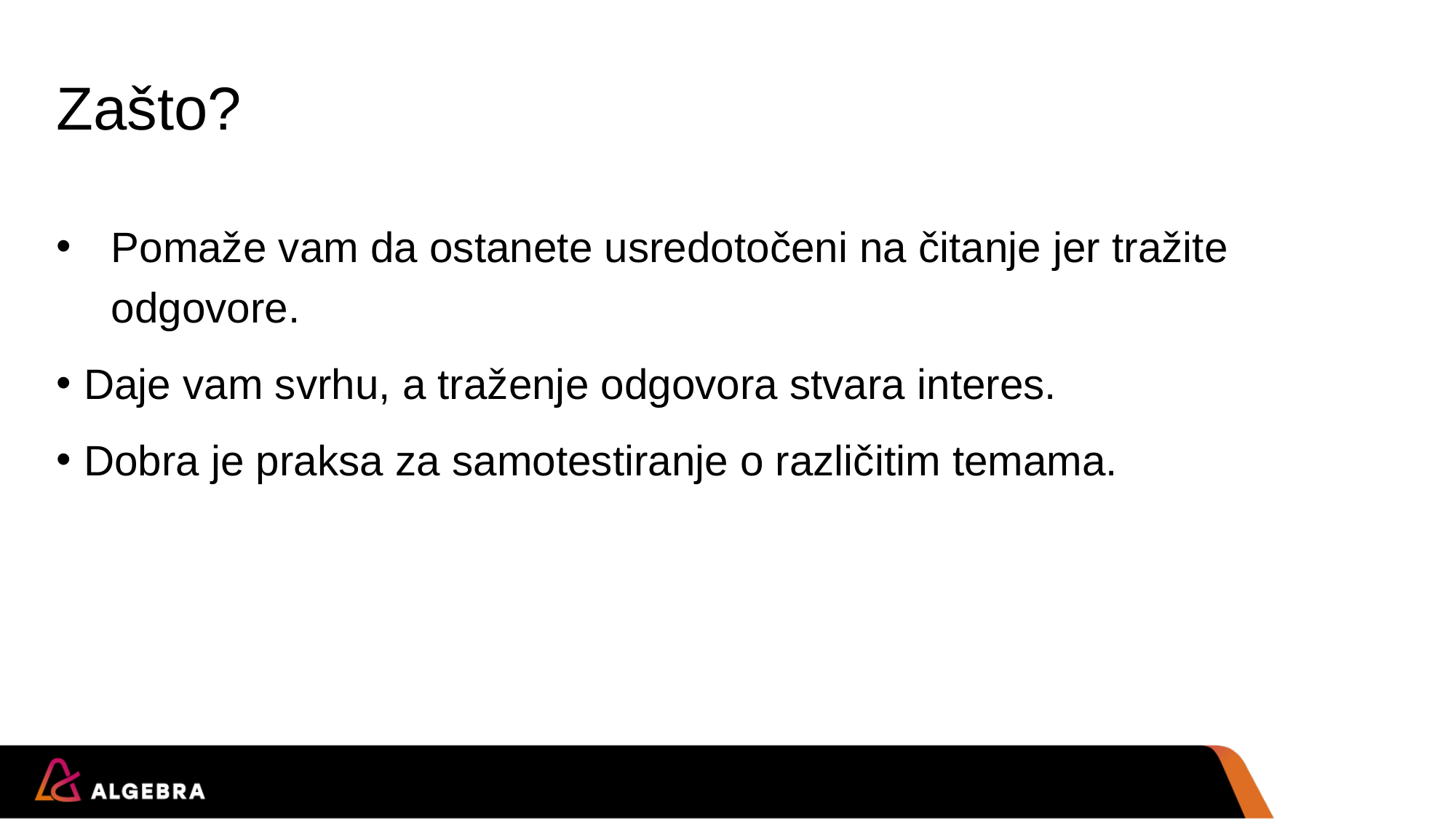

# Zašto?
Pomaže vam da ostanete usredotočeni na čitanje jer tražite odgovore.
Daje vam svrhu, a traženje odgovora stvara interes.
Dobra je praksa za samotestiranje o različitim temama.